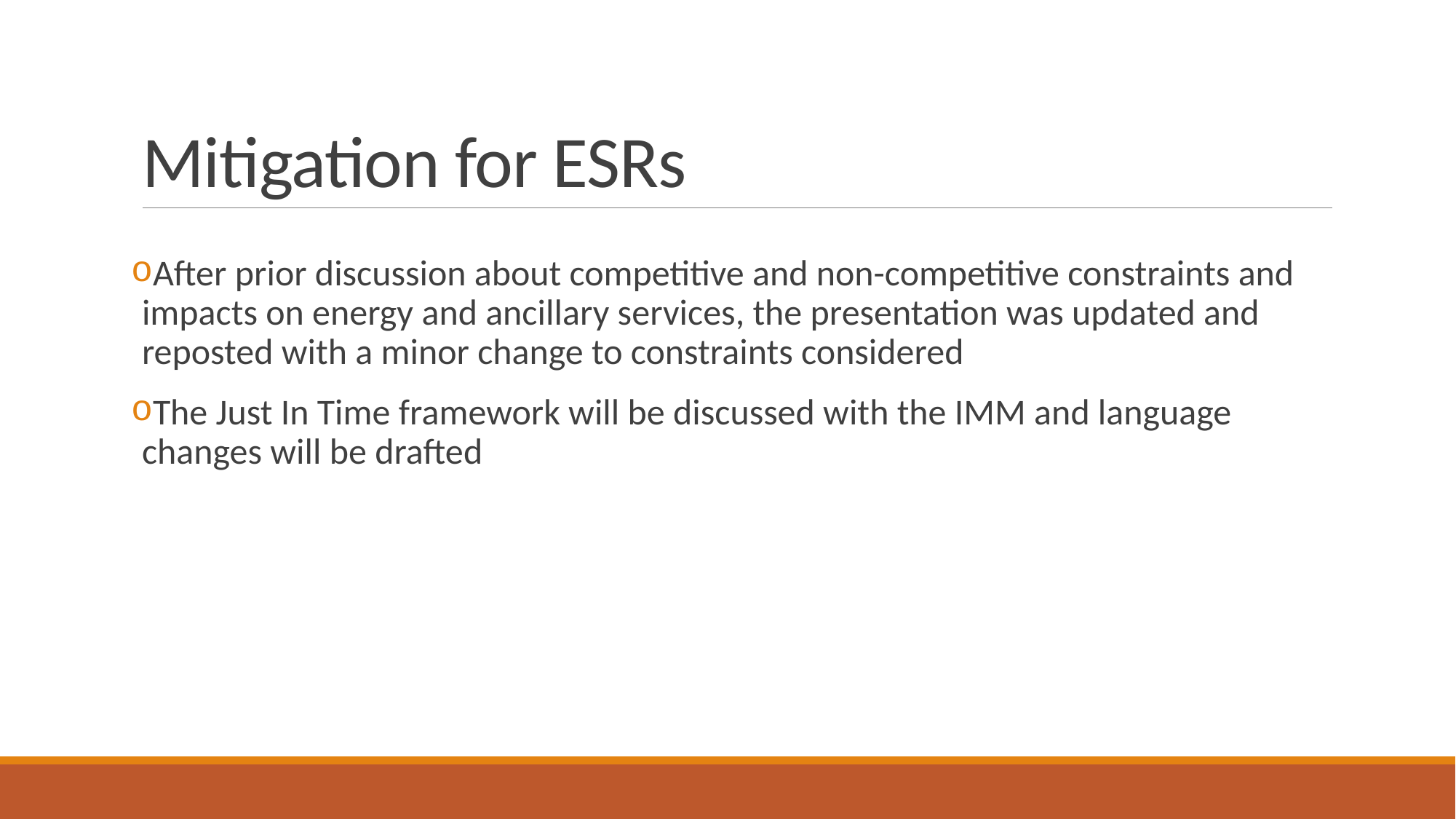

# Mitigation for ESRs
After prior discussion about competitive and non-competitive constraints and impacts on energy and ancillary services, the presentation was updated and reposted with a minor change to constraints considered
The Just In Time framework will be discussed with the IMM and language changes will be drafted